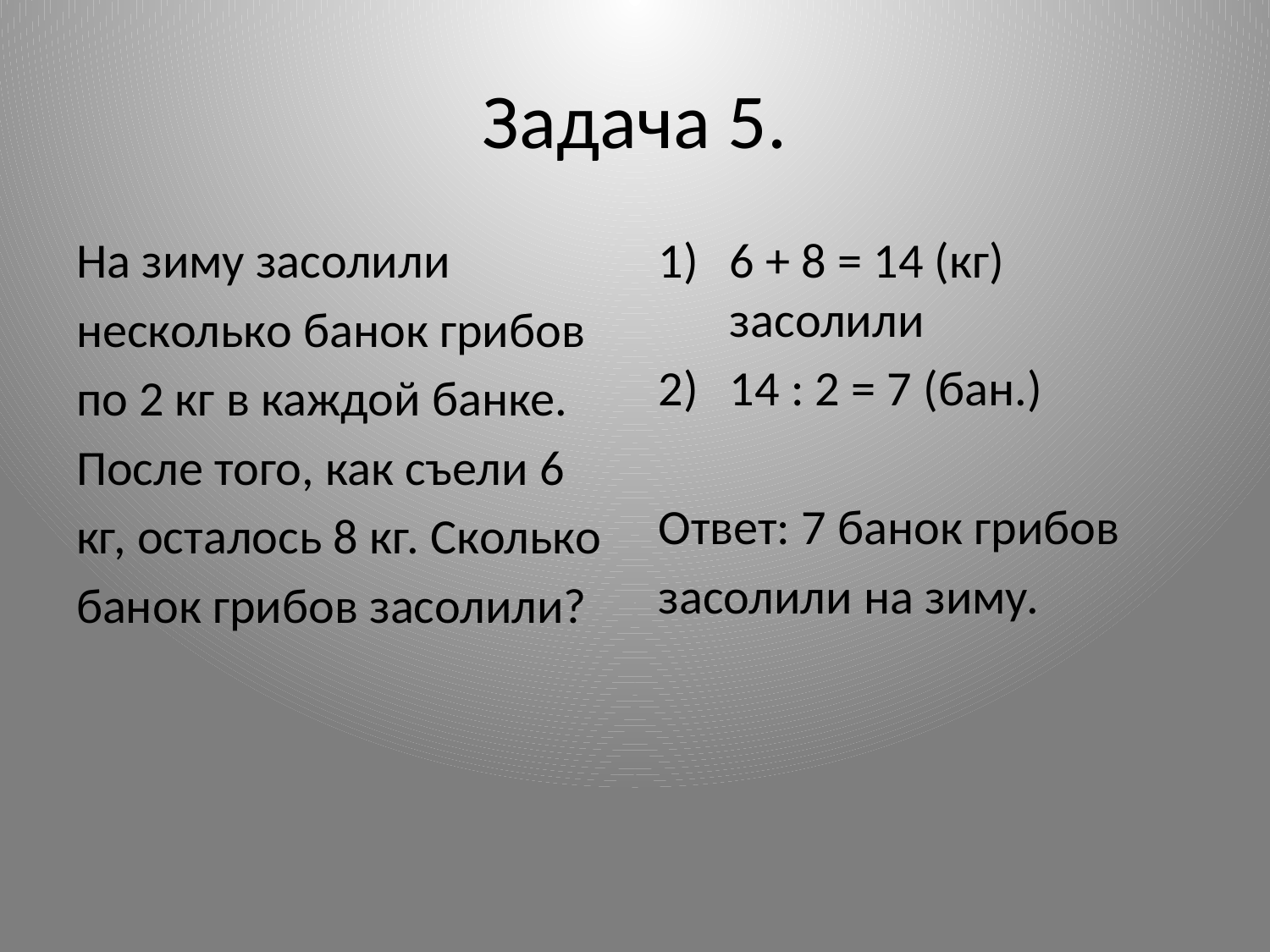

# Задача 5.
На зиму засолили
несколько банок грибов
по 2 кг в каждой банке.
После того, как съели 6
кг, осталось 8 кг. Сколько
банок грибов засолили?
6 + 8 = 14 (кг) засолили
14 : 2 = 7 (бан.)

Ответ: 7 банок грибов
засолили на зиму.